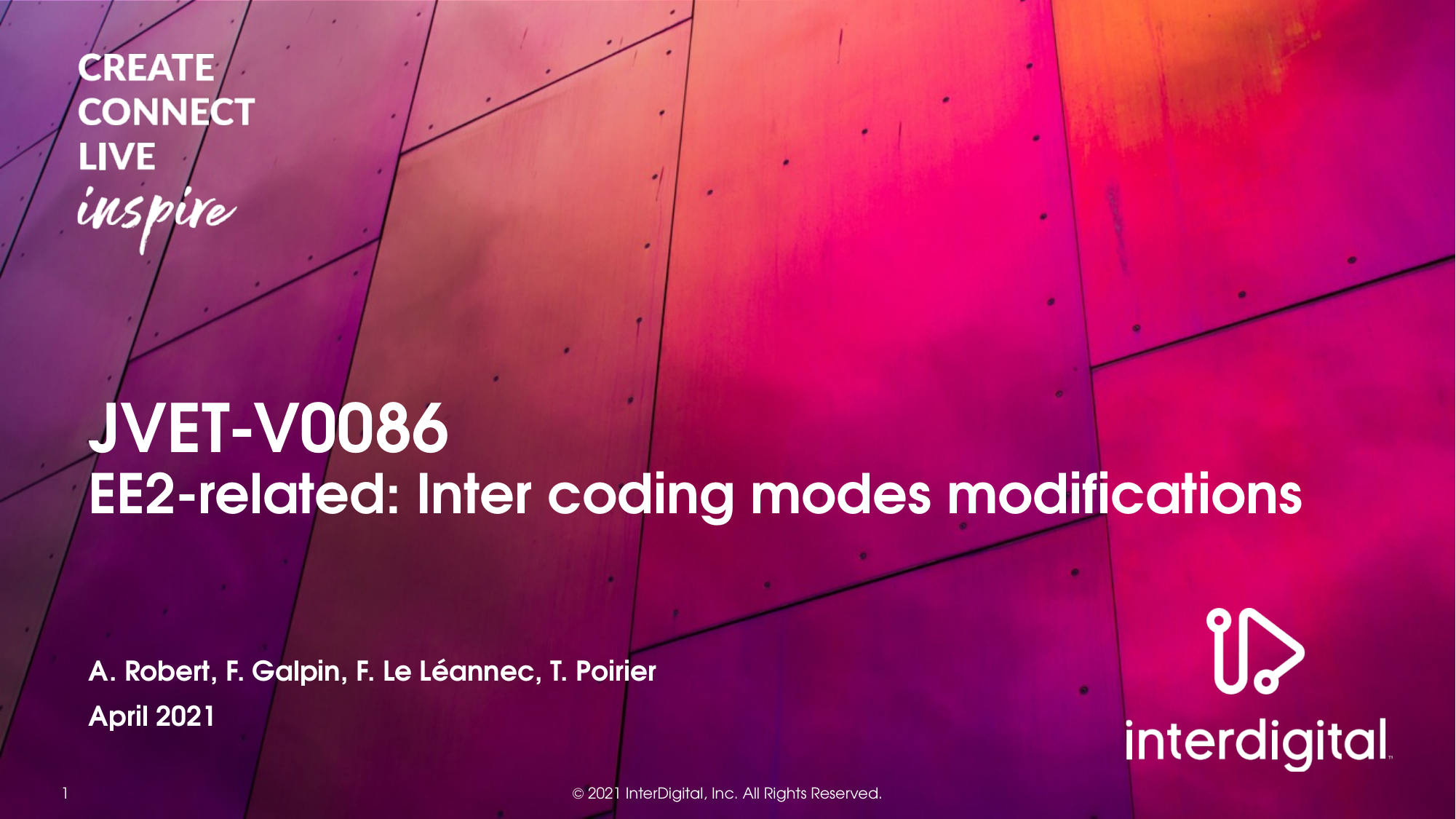

# JVET-V0086 EE2-related: Inter coding modes modifications
A. Robert, F. Galpin, F. Le Léannec, T. Poirier
April 2021
© 2021 InterDigital, Inc. All Rights Reserved.
1